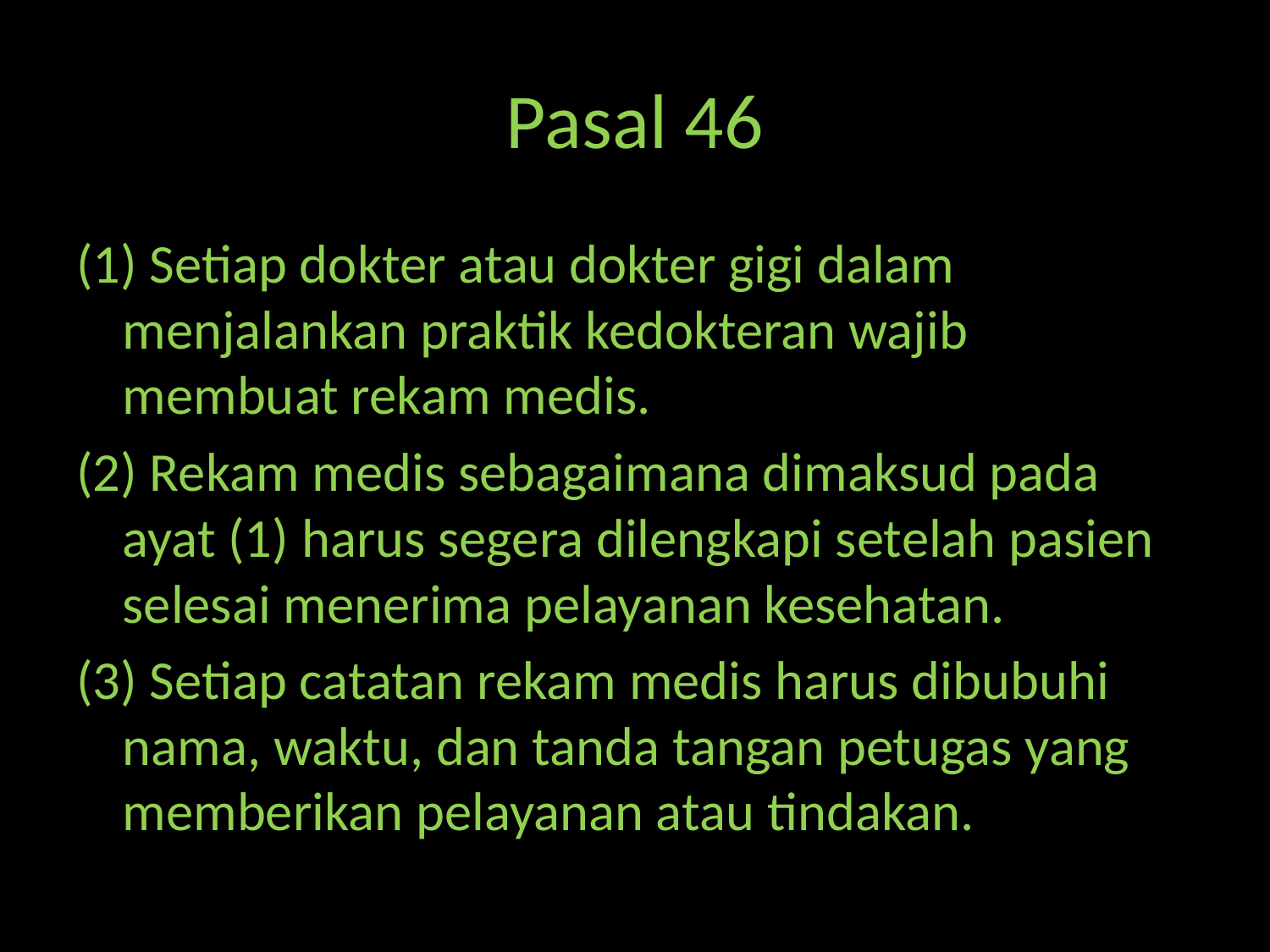

# Pasal 46
(1) Setiap dokter atau dokter gigi dalam menjalankan praktik kedokteran wajib membuat rekam medis.
(2) Rekam medis sebagaimana dimaksud pada ayat (1) harus segera dilengkapi setelah pasien selesai menerima pelayanan kesehatan.
(3) Setiap catatan rekam medis harus dibubuhi nama, waktu, dan tanda tangan petugas yang memberikan pelayanan atau tindakan.